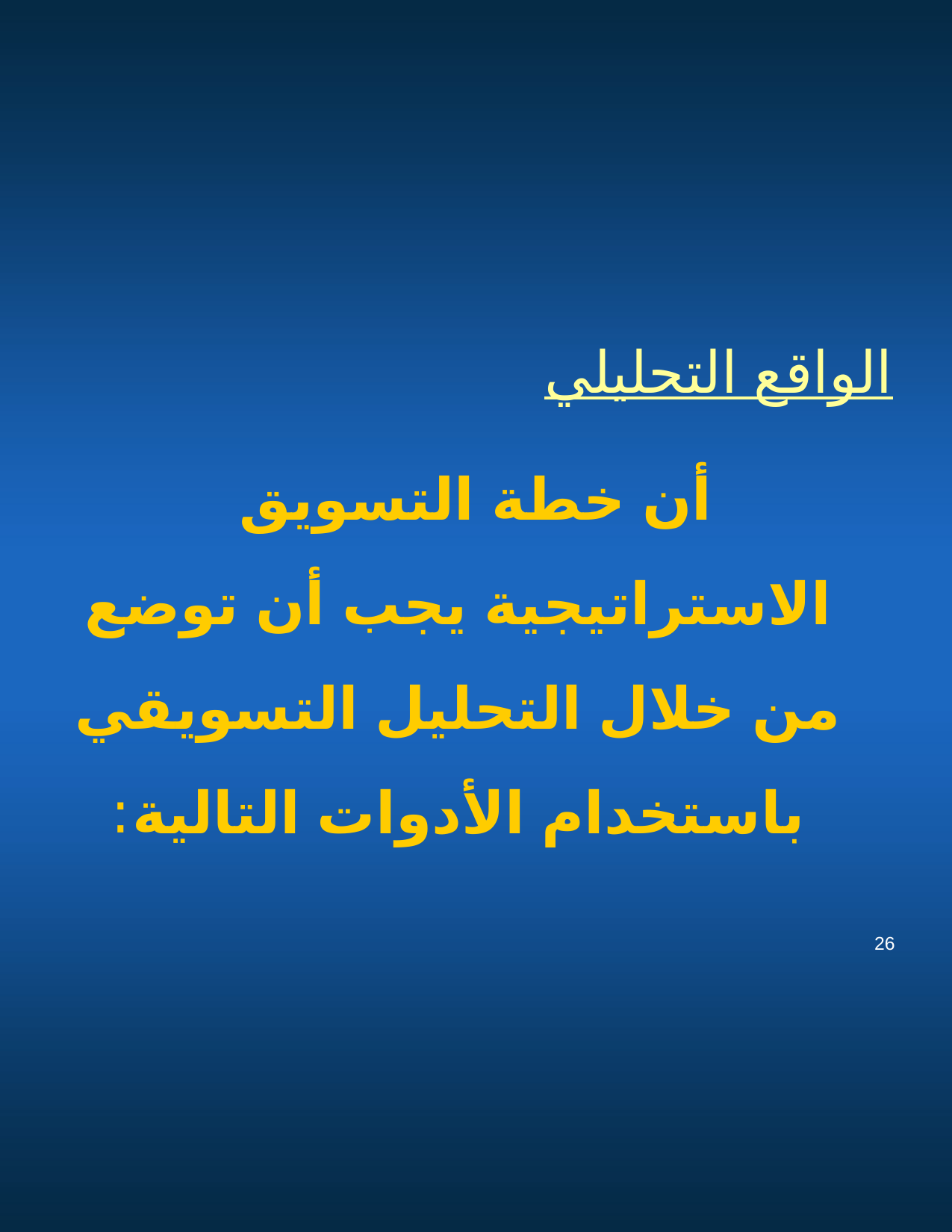

الواقع التحليلي
أن خطة التسويق الاستراتيجية يجب أن توضع من خلال التحليل التسويقي باستخدام الأدوات التالية:
26